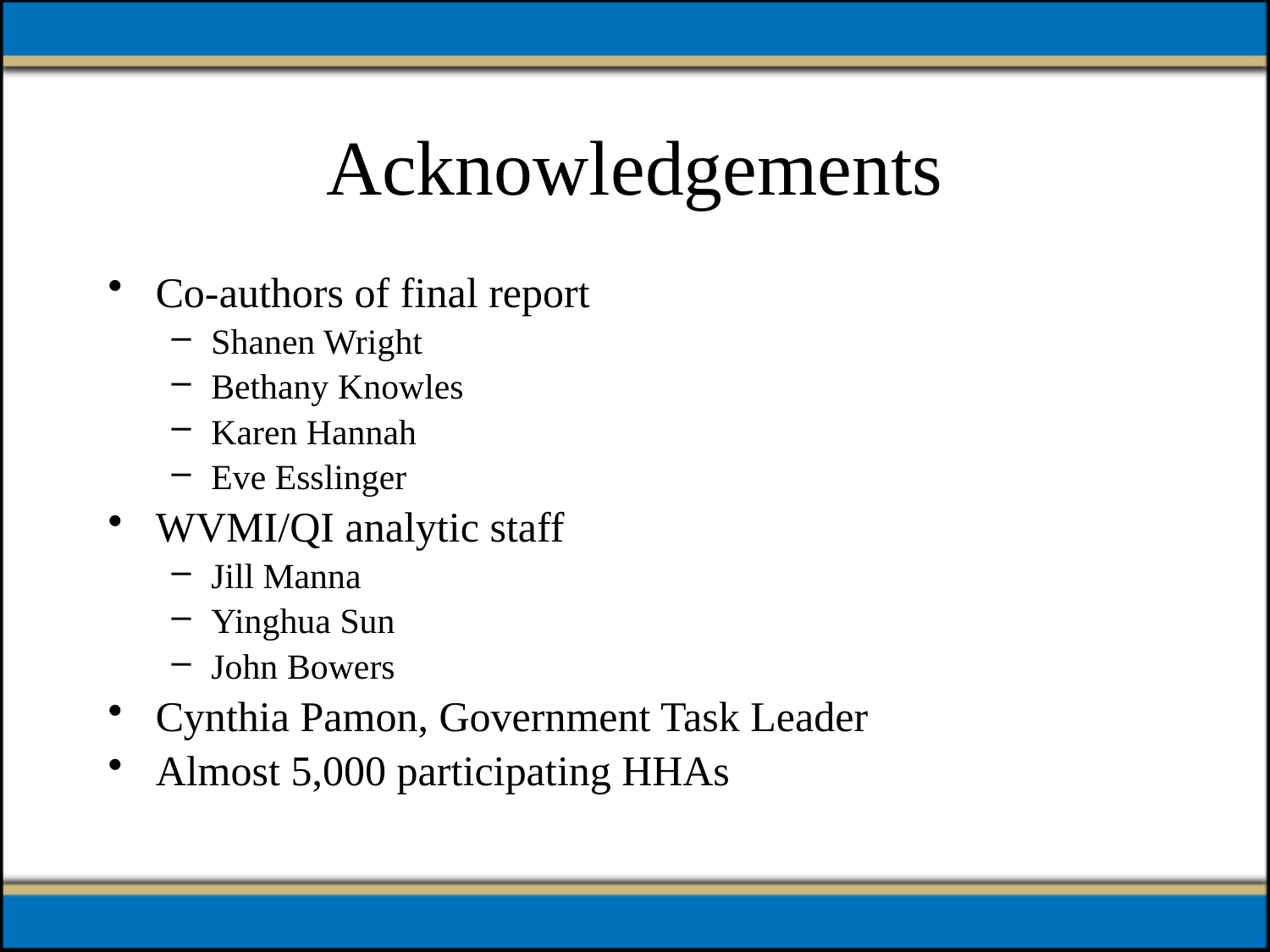

# Acknowledgements
Co-authors of final report
Shanen Wright
Bethany Knowles
Karen Hannah
Eve Esslinger
WVMI/QI analytic staff
Jill Manna
Yinghua Sun
John Bowers
Cynthia Pamon, Government Task Leader
Almost 5,000 participating HHAs